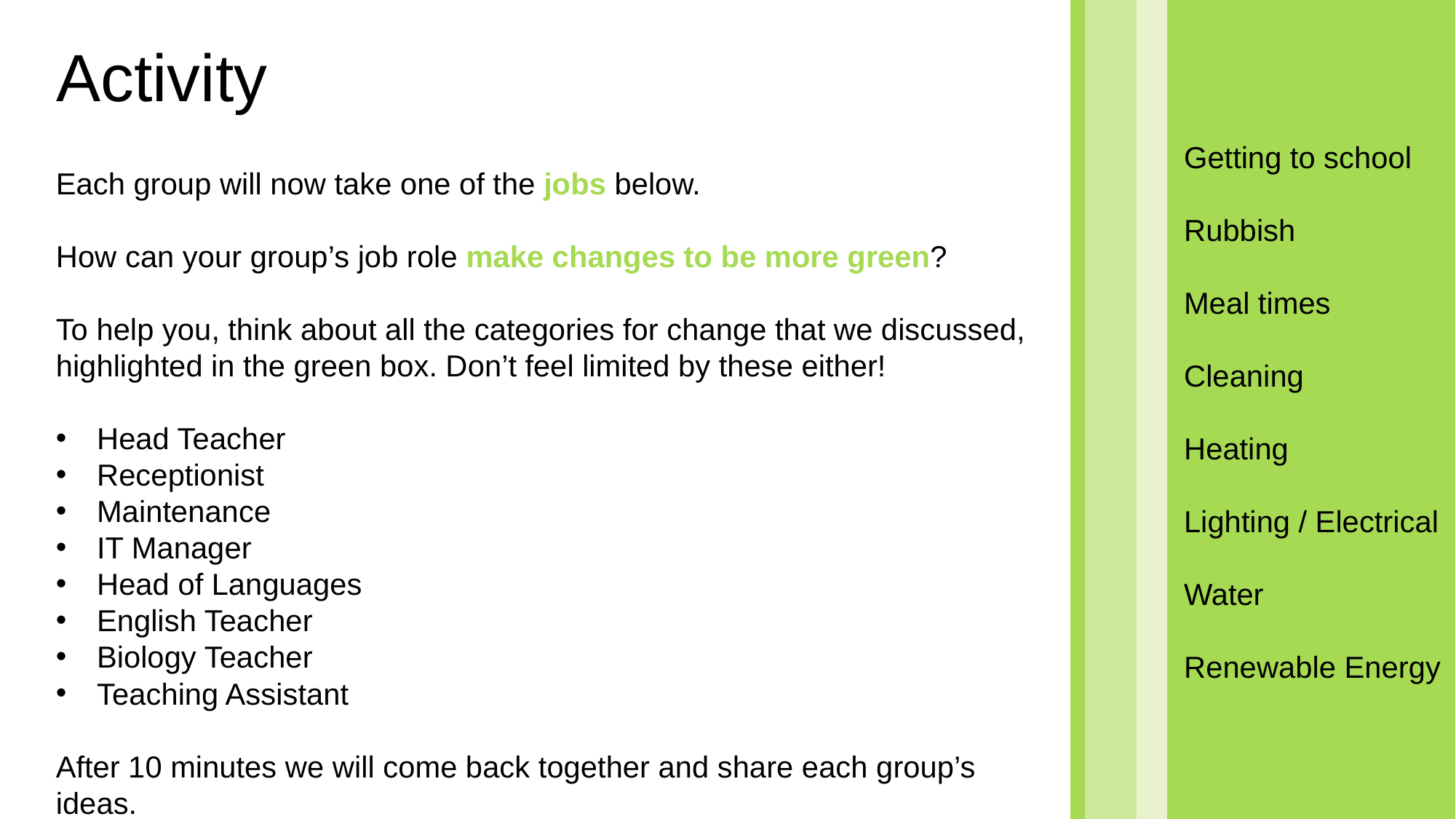

Activity
Getting to school

Rubbish

Meal times

Cleaning

Heating

Lighting / Electrical

Water

Renewable Energy
Each group will now take one of the jobs below.

How can your group’s job role make changes to be more green?

To help you, think about all the categories for change that we discussed, highlighted in the green box. Don’t feel limited by these either!

Head Teacher
Receptionist
Maintenance
IT Manager
Head of Languages
English Teacher
Biology Teacher
Teaching Assistant

After 10 minutes we will come back together and share each group’s ideas.